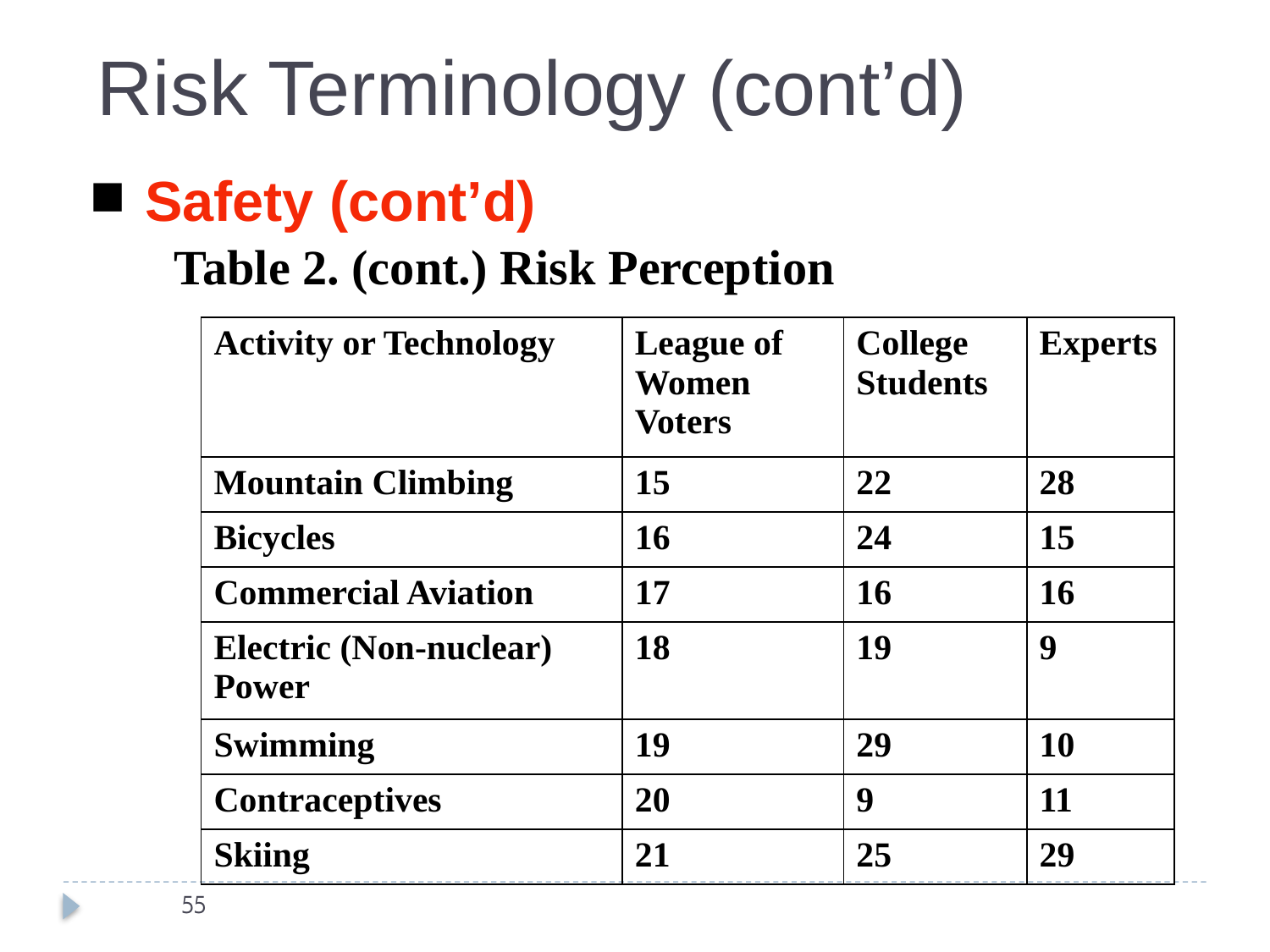

Risk Terminology (cont’d)
Safety (cont’d)

Table 2. (cont.) Risk Perception
| Activity or Technology | League of Women Voters | College Students | Experts |
| --- | --- | --- | --- |
| Mountain Climbing | 15 | 22 | 28 |
| Bicycles | 16 | 24 | 15 |
| Commercial Aviation | 17 | 16 | 16 |
| Electric (Non-nuclear) Power | 18 | 19 | 9 |
| Swimming | 19 | 29 | 10 |
| Contraceptives | 20 | 9 | 11 |
| Skiing | 21 | 25 | 29 |
55